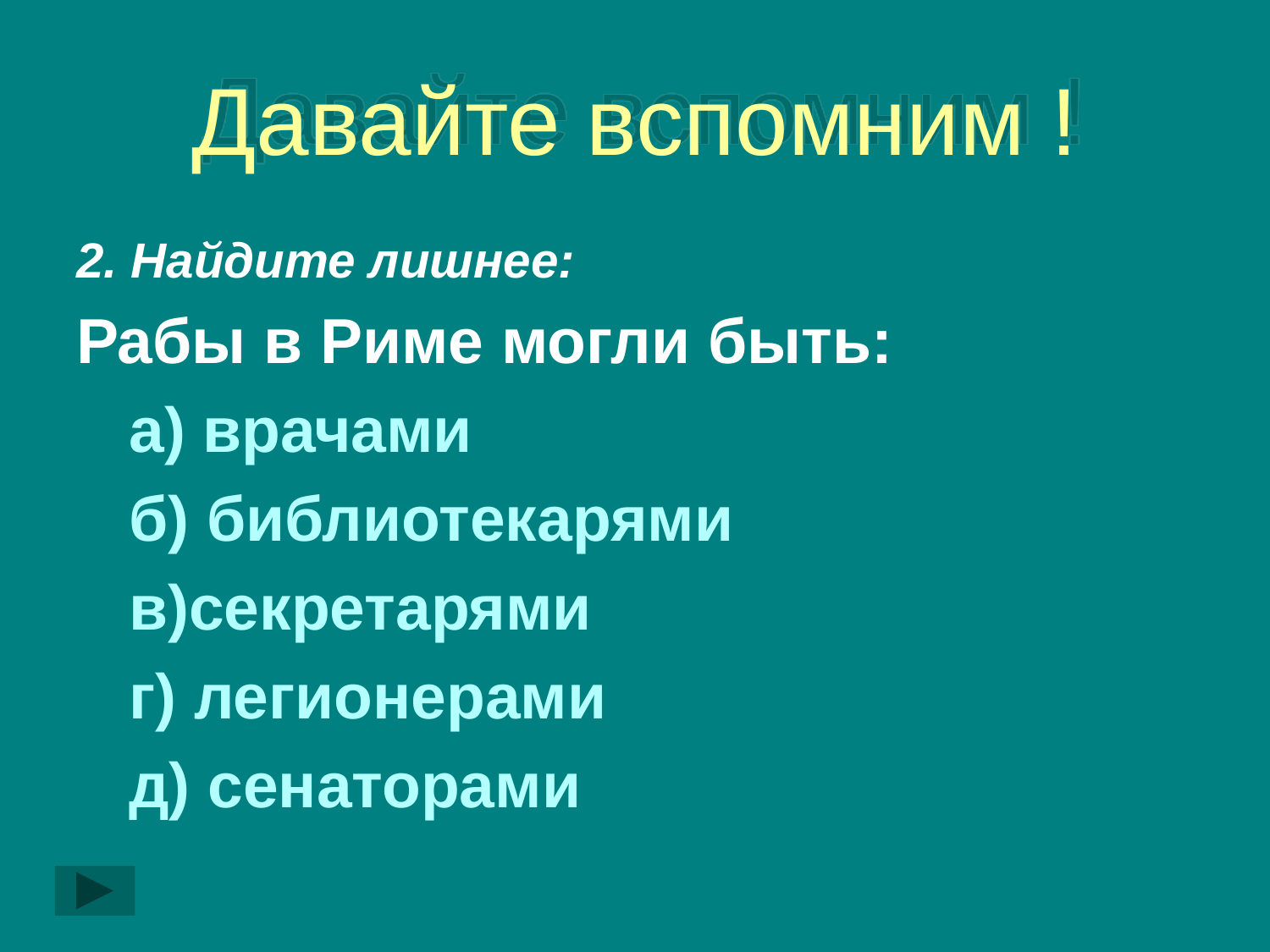

# Давайте вспомним !
2. Найдите лишнее:
Рабы в Риме могли быть:
   а) врачами
   б) библиотекарями
   в)секретарями
   г) легионерами
   д) сенаторами